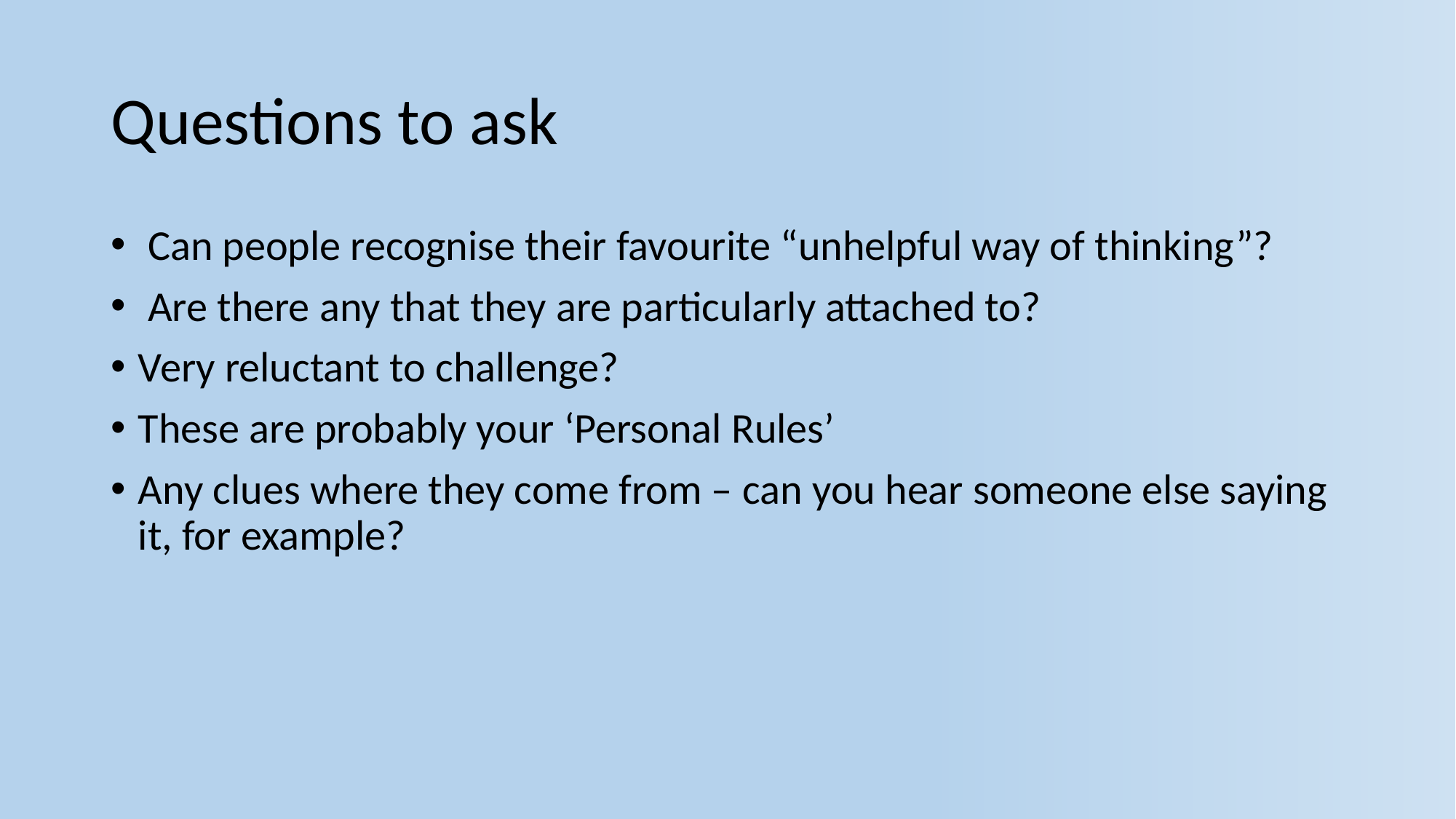

# Questions to ask
 Can people recognise their favourite “unhelpful way of thinking”?
 Are there any that they are particularly attached to?
Very reluctant to challenge?
These are probably your ‘Personal Rules’
Any clues where they come from – can you hear someone else saying it, for example?